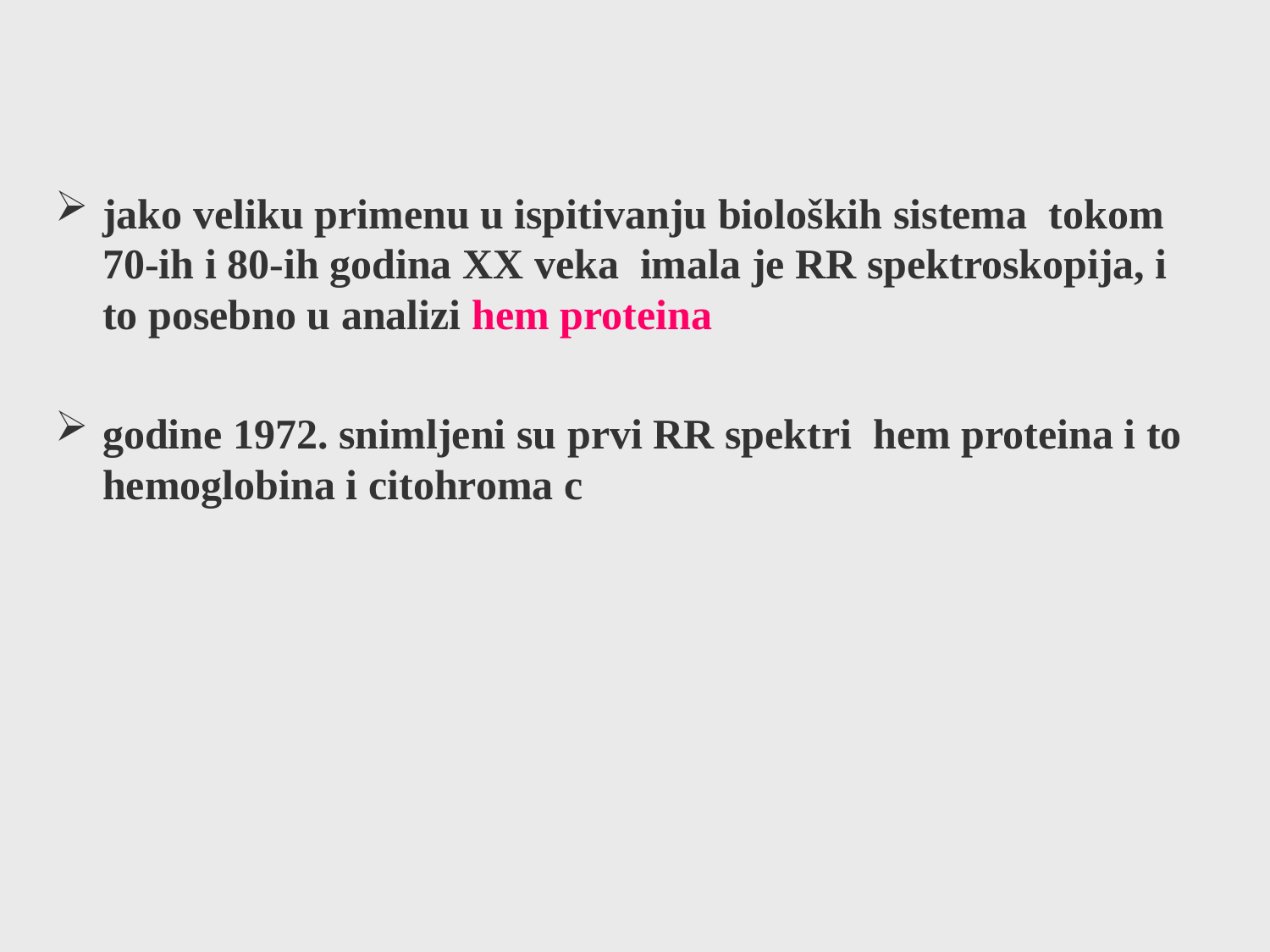

jako veliku primenu u ispitivanju bioloških sistema  tokom 70-ih i 80-ih godina XX veka  imala je RR spektroskopija, i to posebno u analizi hem proteina

godine 1972. snimljeni su prvi RR spektri  hem proteina i to hemoglobina i citohroma c